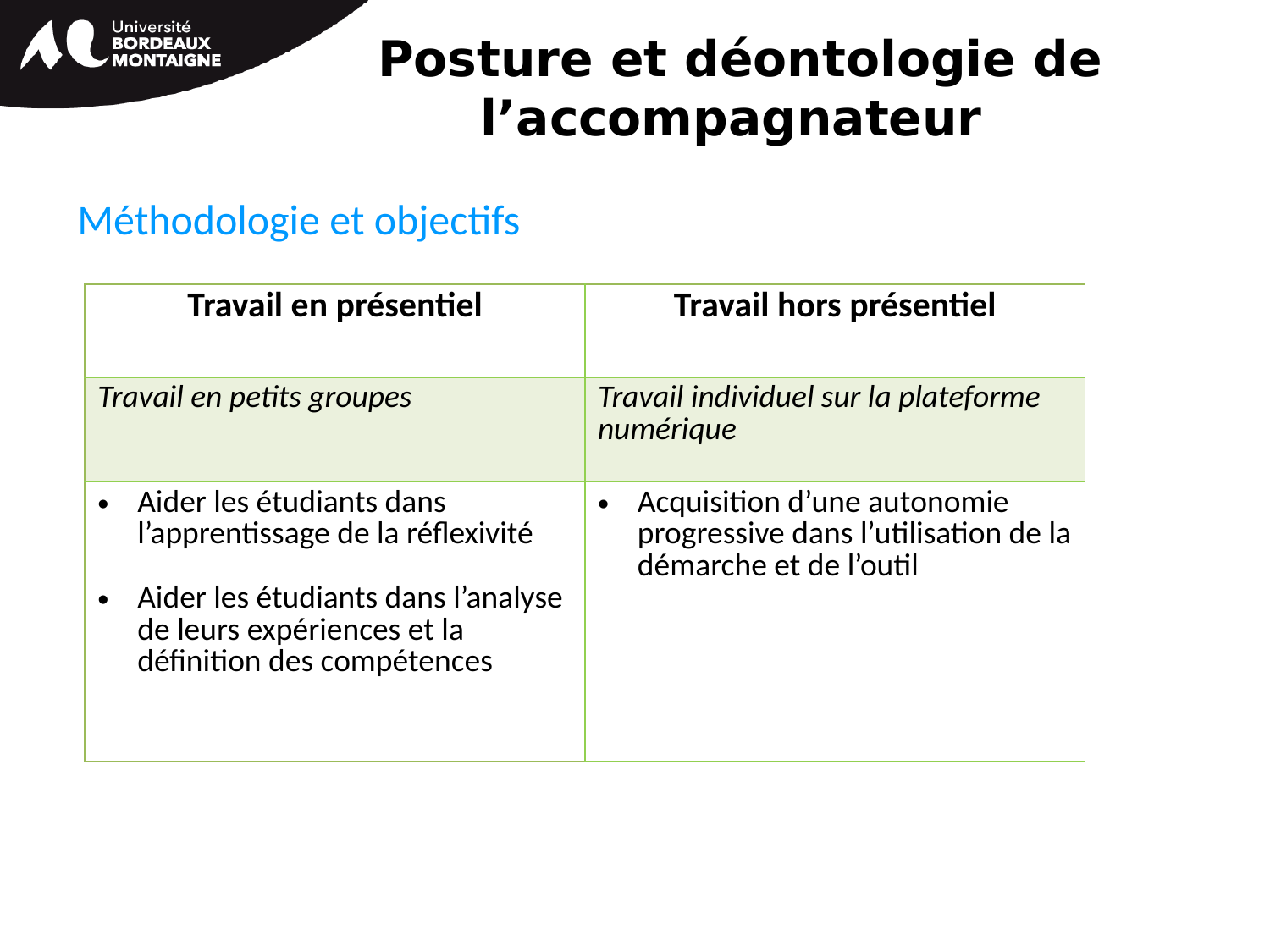

# Posture et déontologie de l’accompagnateur
Méthodologie et objectifs

| Travail en présentiel | Travail hors présentiel |
| --- | --- |
| Travail en petits groupes | Travail individuel sur la plateforme numérique |
| Aider les étudiants dans l’apprentissage de la réflexivité Aider les étudiants dans l’analyse de leurs expériences et la définition des compétences | Acquisition d’une autonomie progressive dans l’utilisation de la démarche et de l’outil |